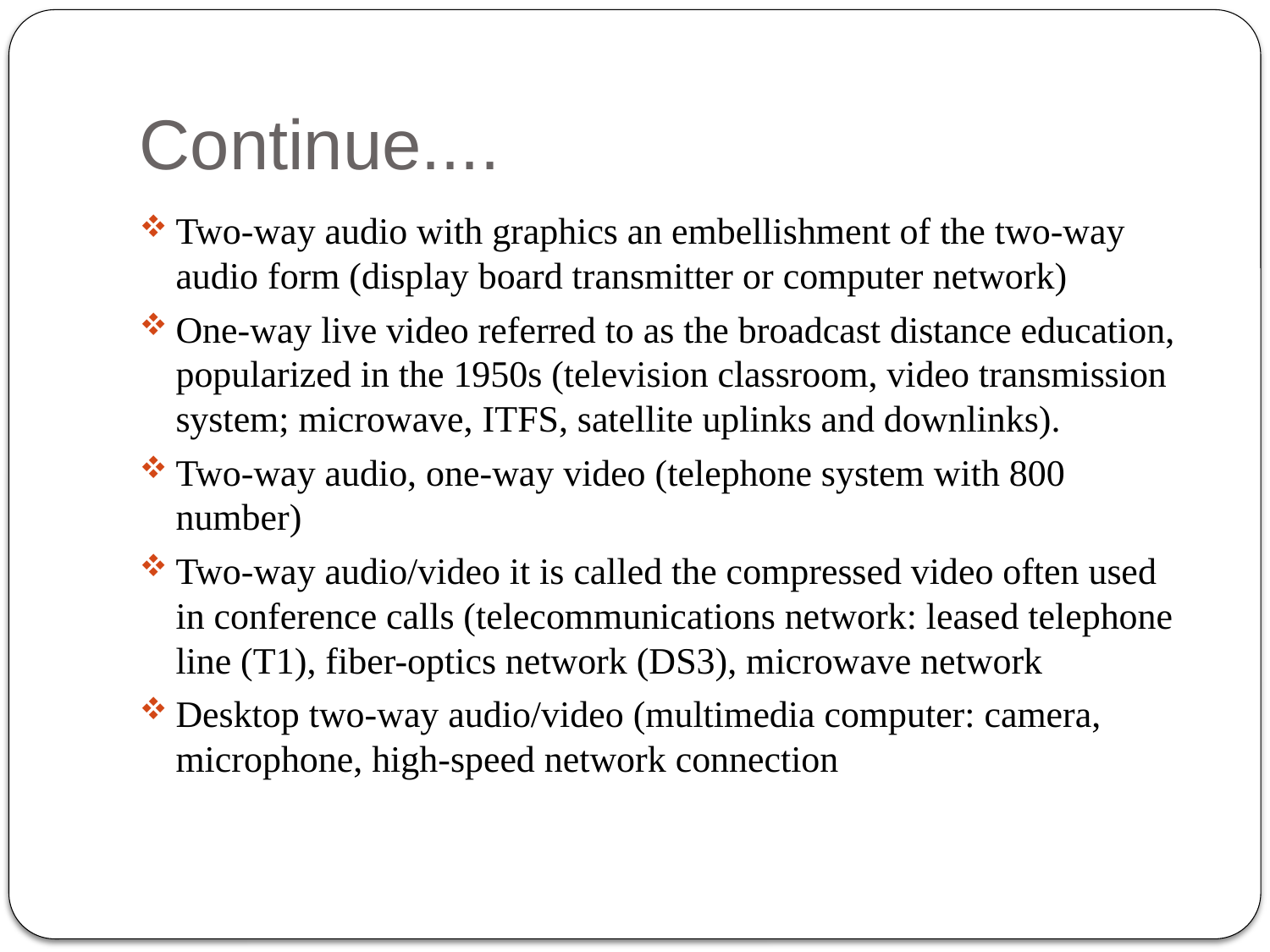

# Continue....
Two-way audio with graphics an embellishment of the two-way audio form (display board transmitter or computer network)
One-way live video referred to as the broadcast distance education, popularized in the 1950s (television classroom, video transmission system; microwave, ITFS, satellite uplinks and downlinks).
Two-way audio, one-way video (telephone system with 800 number)
Two-way audio/video it is called the compressed video often used in conference calls (telecommunications network: leased telephone line (T1), fiber-optics network (DS3), microwave network
Desktop two-way audio/video (multimedia computer: camera, microphone, high-speed network connection